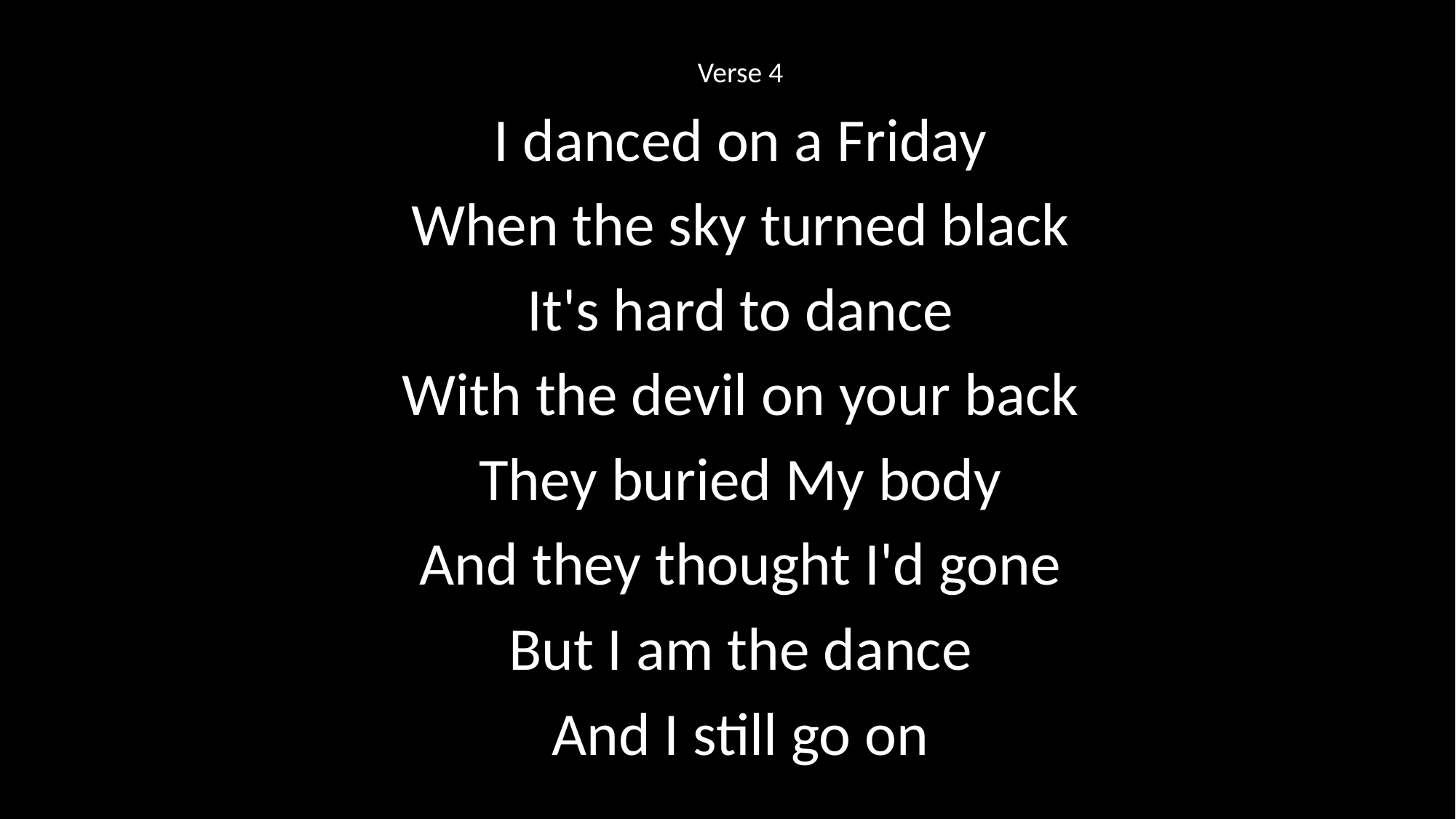

Verse 4
I danced on a Friday
When the sky turned black
It's hard to dance
With the devil on your back
They buried My body
And they thought I'd gone
But I am the dance
And I still go on